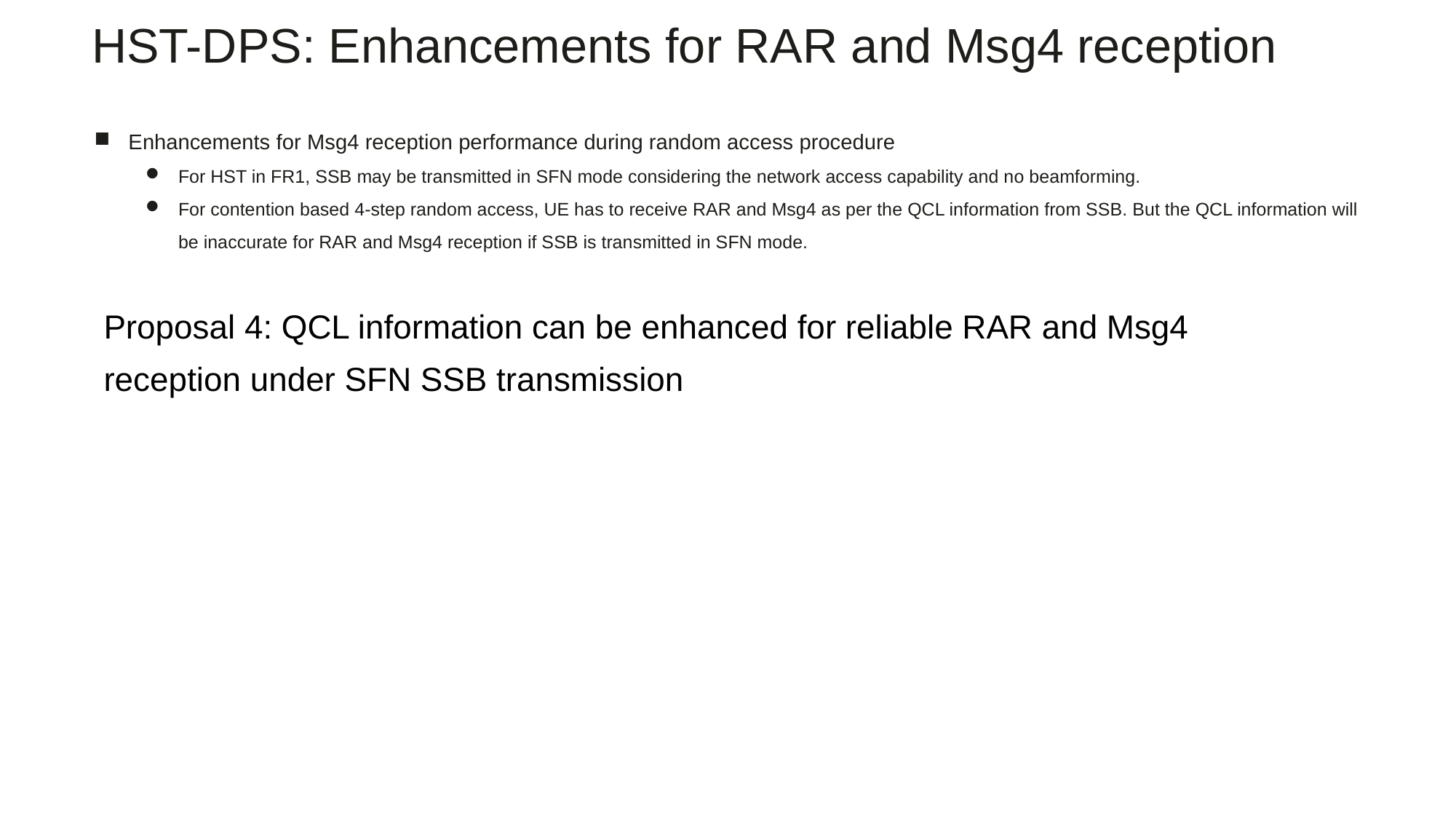

HST-DPS: Enhancements for RAR and Msg4 reception
Enhancements for Msg4 reception performance during random access procedure
For HST in FR1, SSB may be transmitted in SFN mode considering the network access capability and no beamforming.
For contention based 4-step random access, UE has to receive RAR and Msg4 as per the QCL information from SSB. But the QCL information will be inaccurate for RAR and Msg4 reception if SSB is transmitted in SFN mode.
Proposal 4: QCL information can be enhanced for reliable RAR and Msg4 reception under SFN SSB transmission